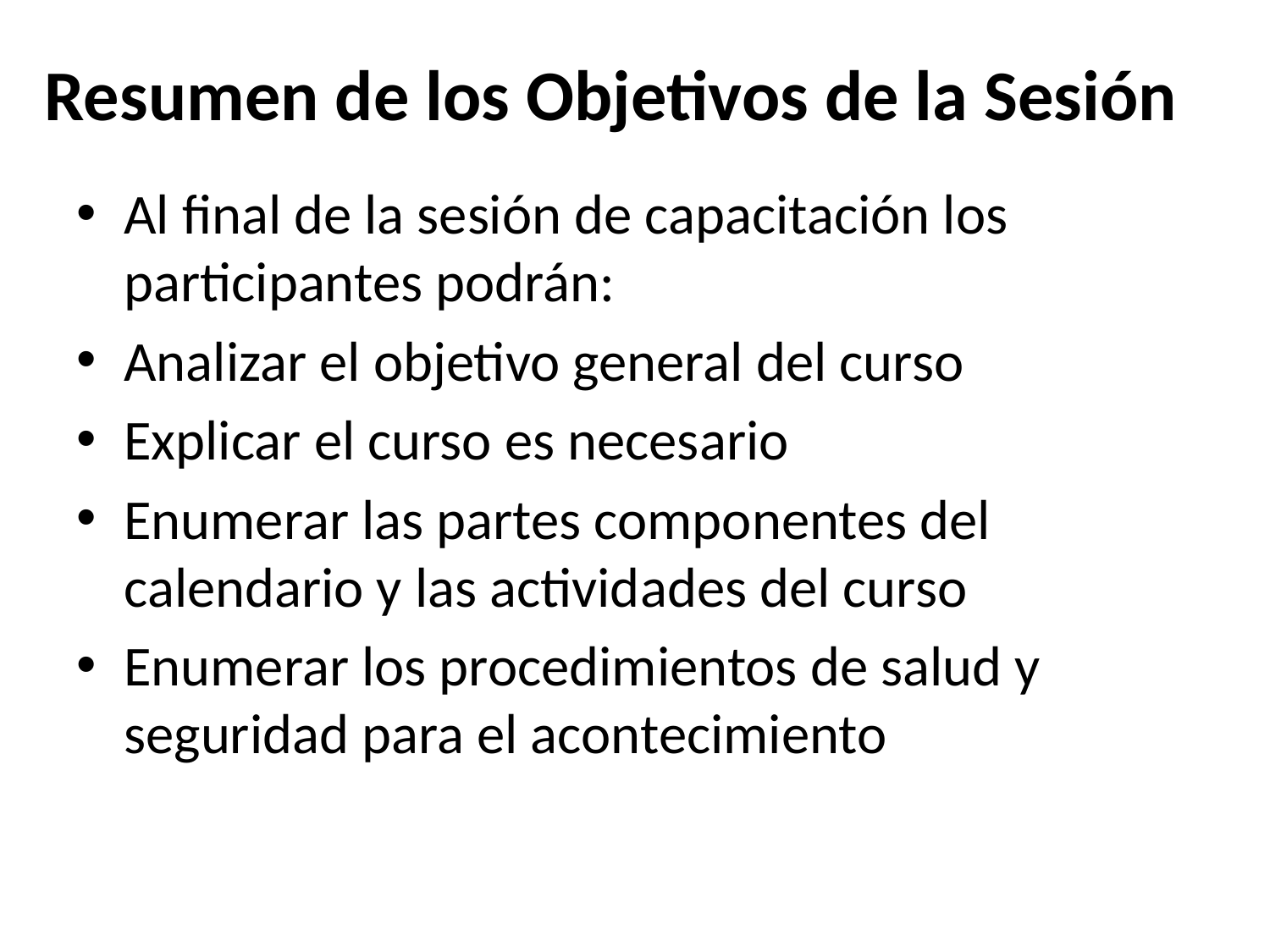

# Resumen de los Objetivos de la Sesión
Al final de la sesión de capacitación los participantes podrán:
Analizar el objetivo general del curso
Explicar el curso es necesario
Enumerar las partes componentes del calendario y las actividades del curso
Enumerar los procedimientos de salud y seguridad para el acontecimiento